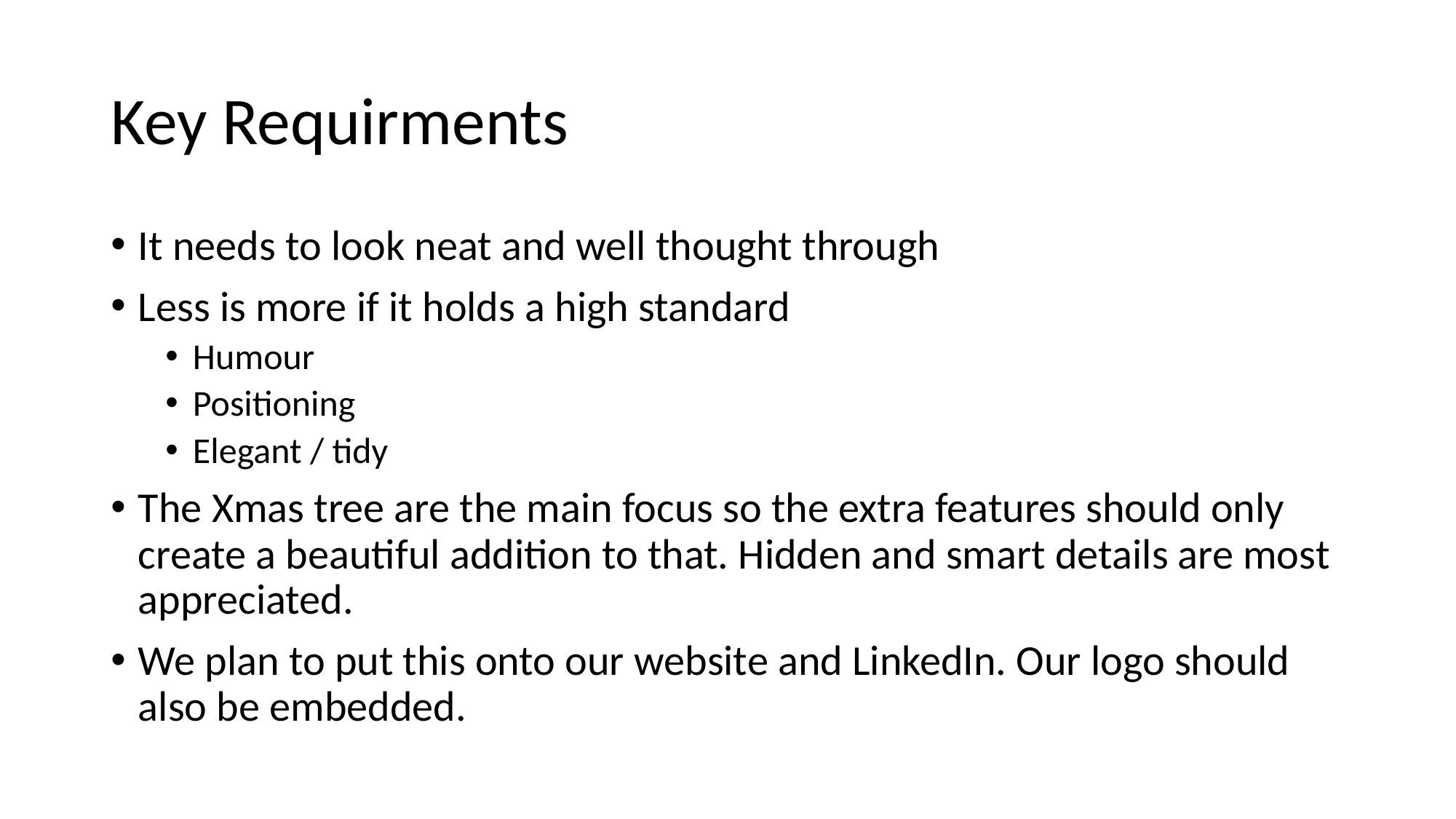

# Key Requirments
It needs to look neat and well thought through
Less is more if it holds a high standard
Humour
Positioning
Elegant / tidy
The Xmas tree are the main focus so the extra features should only create a beautiful addition to that. Hidden and smart details are most appreciated.
We plan to put this onto our website and LinkedIn. Our logo should also be embedded.